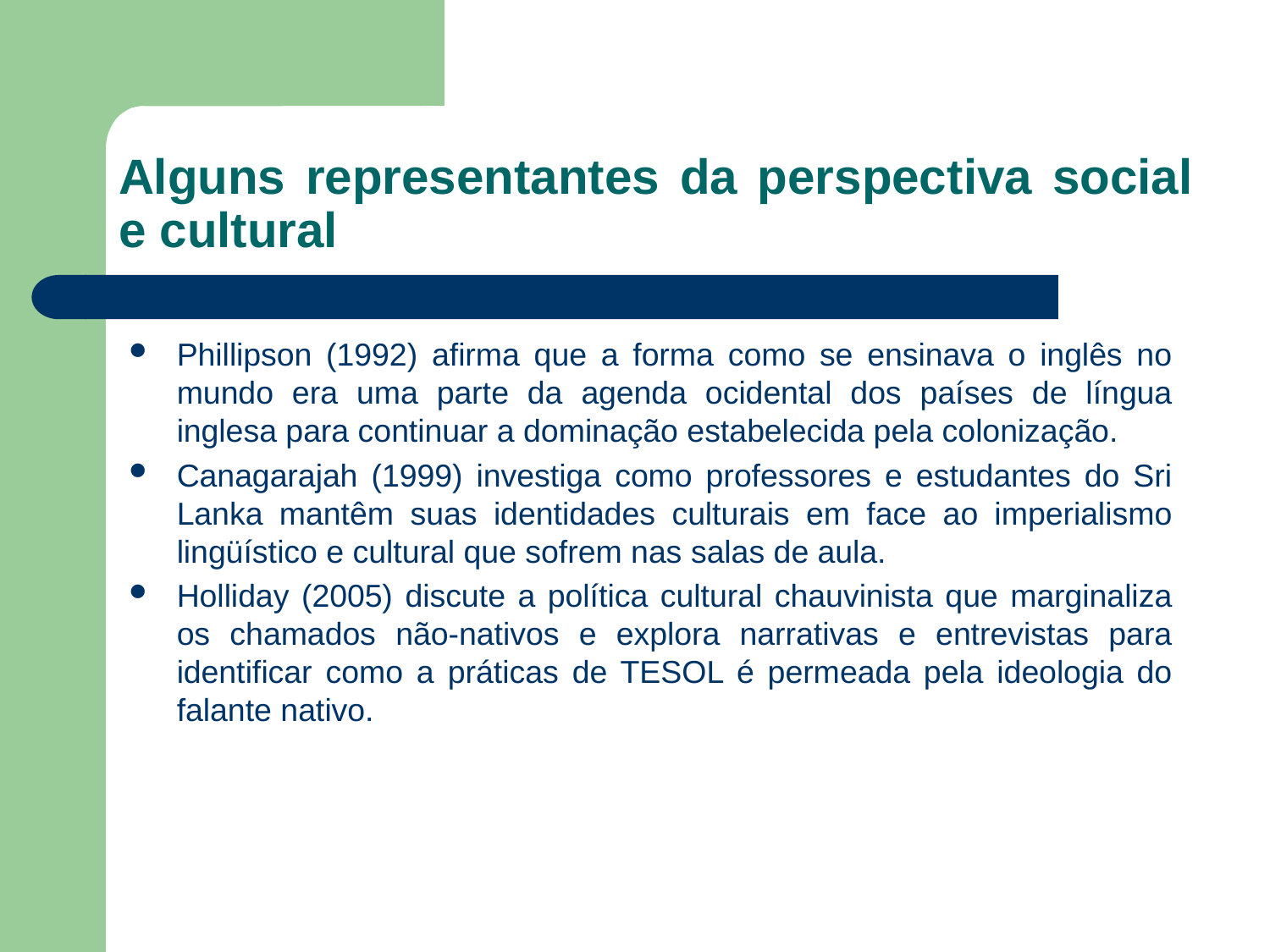

# Alguns representantes da perspectiva social e cultural
Phillipson (1992) afirma que a forma como se ensinava o inglês no mundo era uma parte da agenda ocidental dos países de língua inglesa para continuar a dominação estabelecida pela colonização.
Canagarajah (1999) investiga como professores e estudantes do Sri Lanka mantêm suas identidades culturais em face ao imperialismo lingüístico e cultural que sofrem nas salas de aula.
Holliday (2005) discute a política cultural chauvinista que marginaliza os chamados não-nativos e explora narrativas e entrevistas para identificar como a práticas de TESOL é permeada pela ideologia do falante nativo.